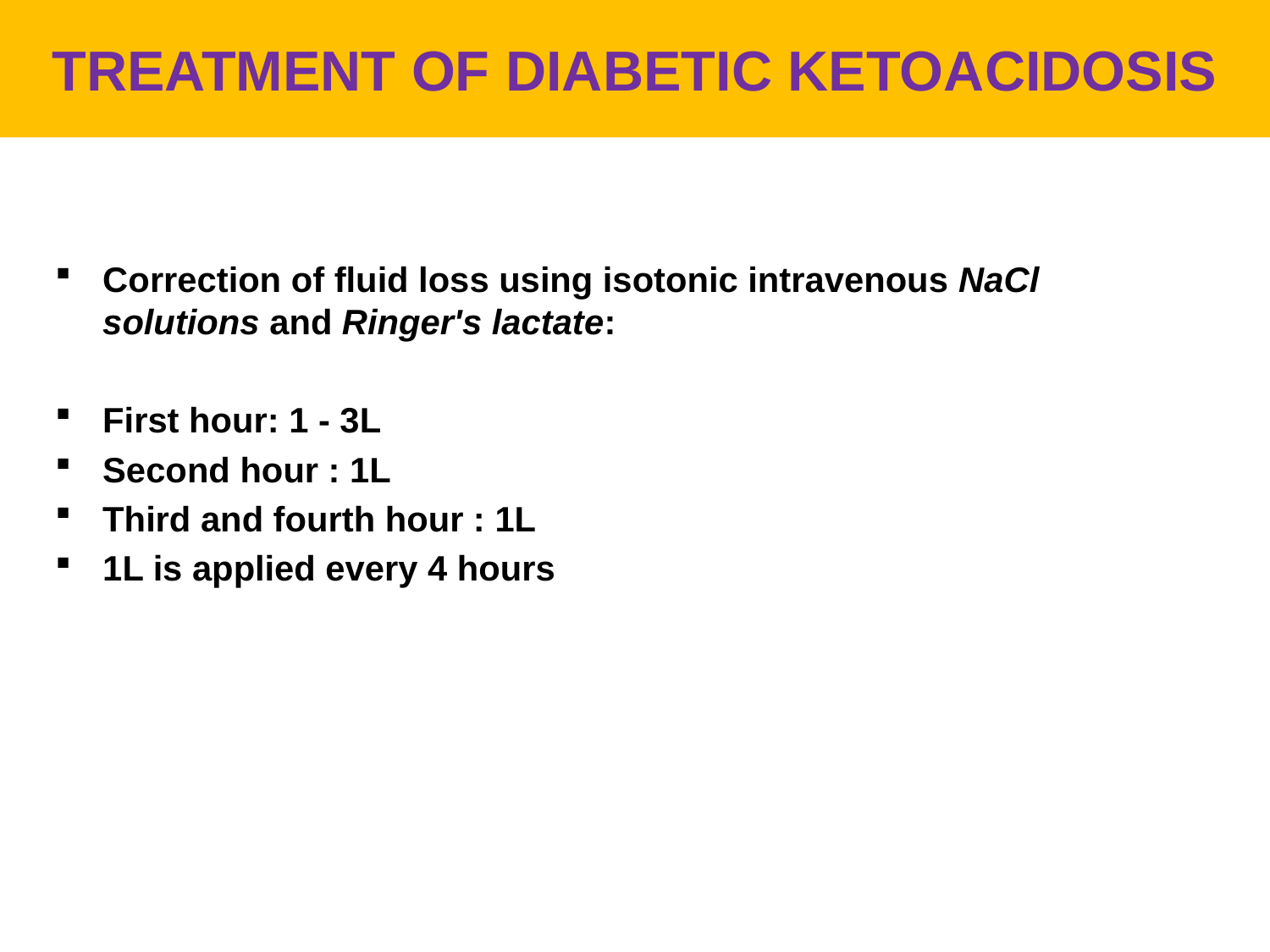

# TREATMENT OF DIABETIC KETOACIDOSIS

Correction of fluid loss using isotonic intravenous NaCl solutions and Ringer's lactate:

First hour: 1 - 3L
Second hour : 1L
Third and fourth hour : 1L
1L is applied every 4 hours